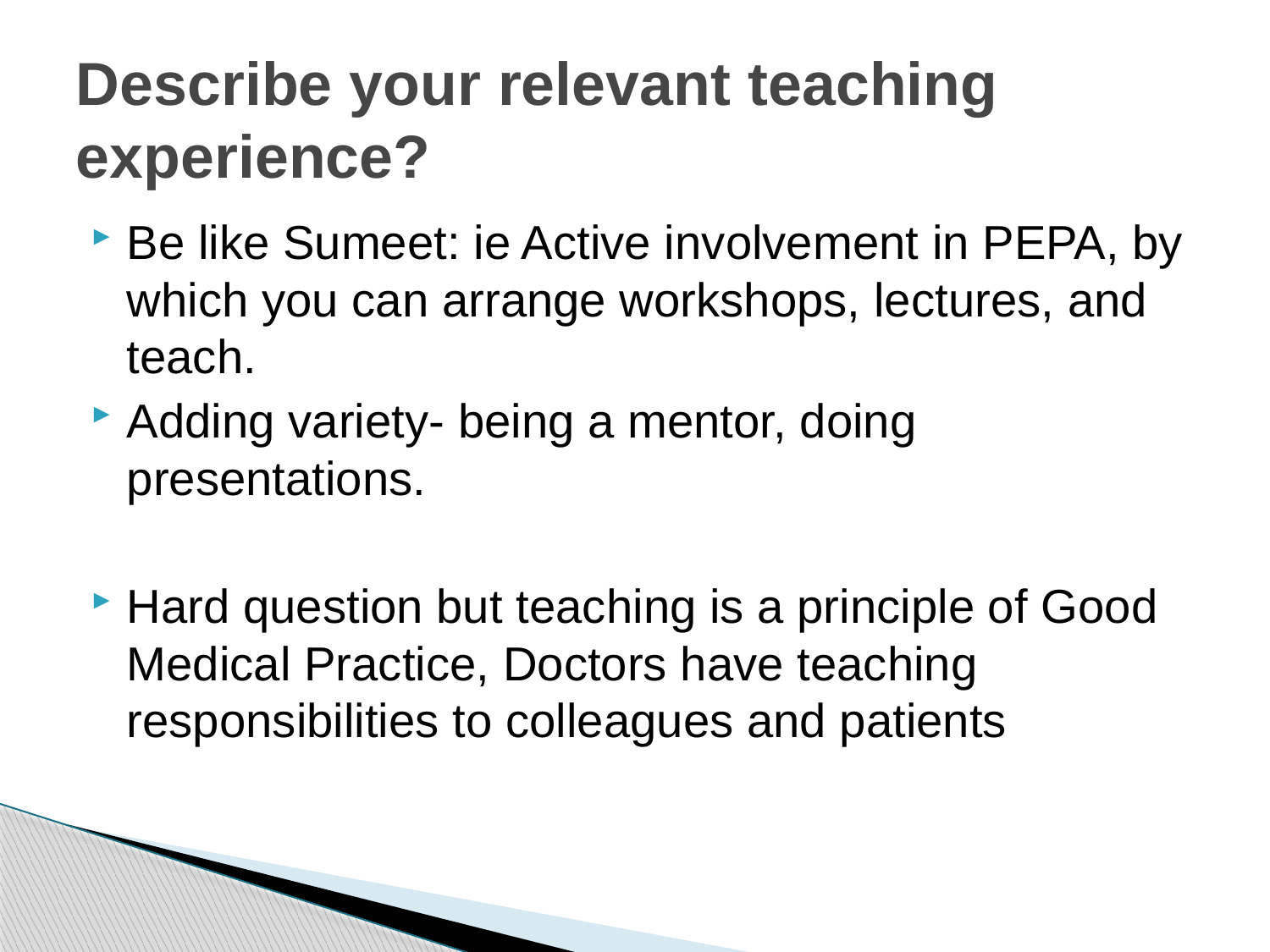

# Describe your relevant teaching experience?
Be like Sumeet: ie Active involvement in PEPA, by which you can arrange workshops, lectures, and teach.
Adding variety- being a mentor, doing presentations.

Hard question but teaching is a principle of Good Medical Practice, Doctors have teaching responsibilities to colleagues and patients